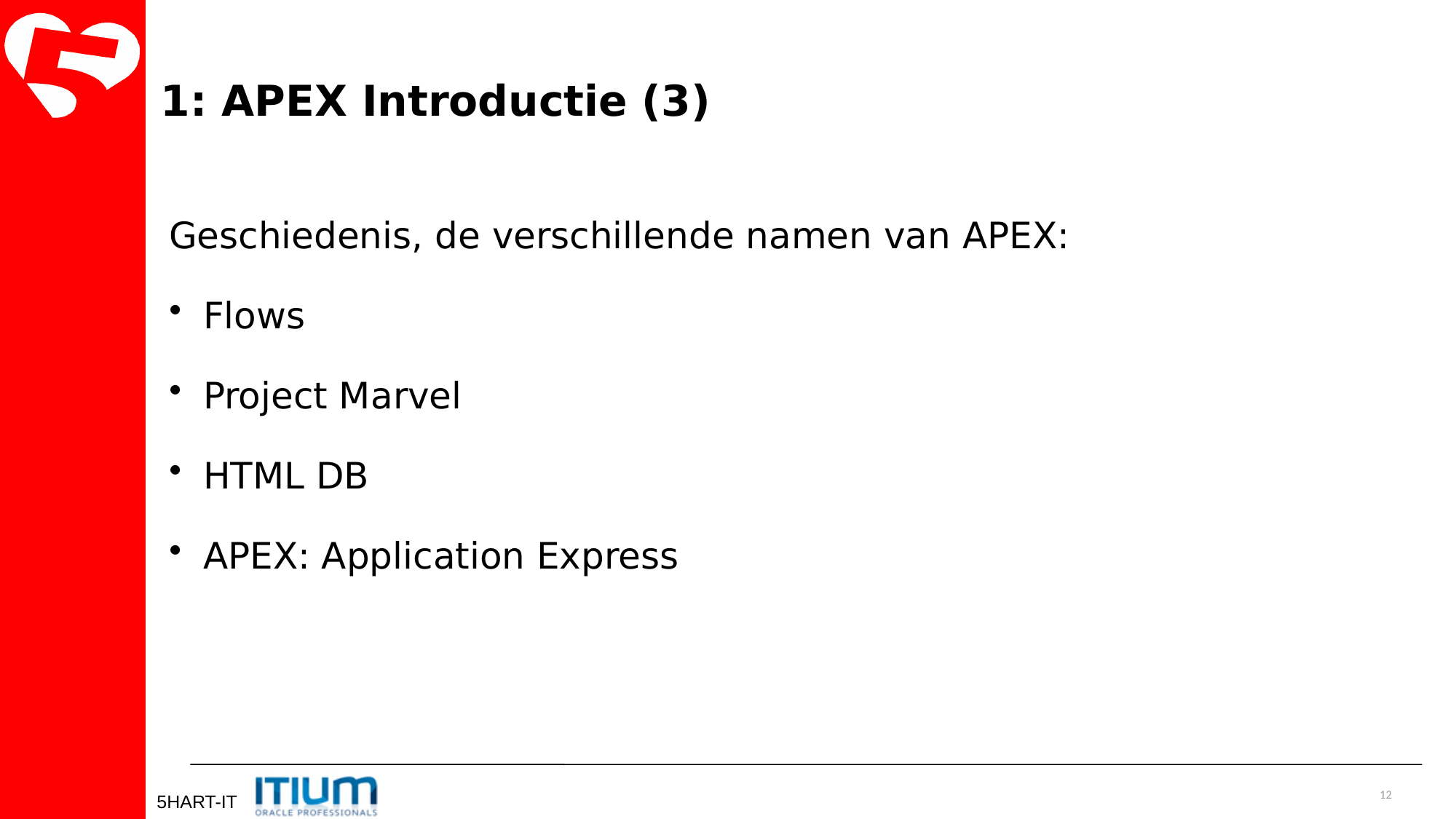

1: APEX Introductie (3)
Geschiedenis, de verschillende namen van APEX:
Flows
Project Marvel
HTML DB
APEX: Application Express
12